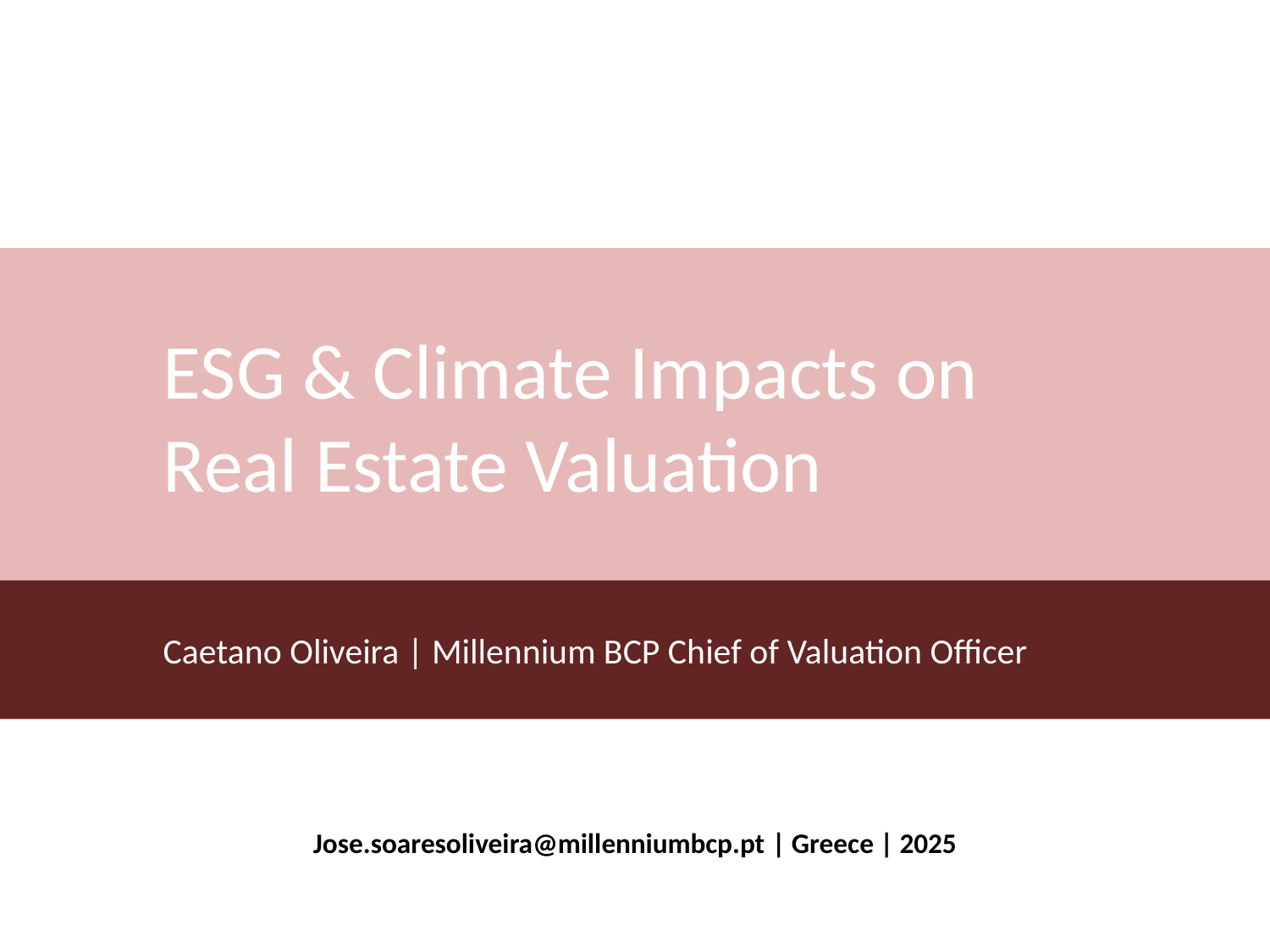

# ESG & Climate Impacts on Real Estate Valuation
Caetano Oliveira | Millennium BCP Chief of Valuation Officer

Jose.soaresoliveira@millenniumbcp.pt | Greece | 2025